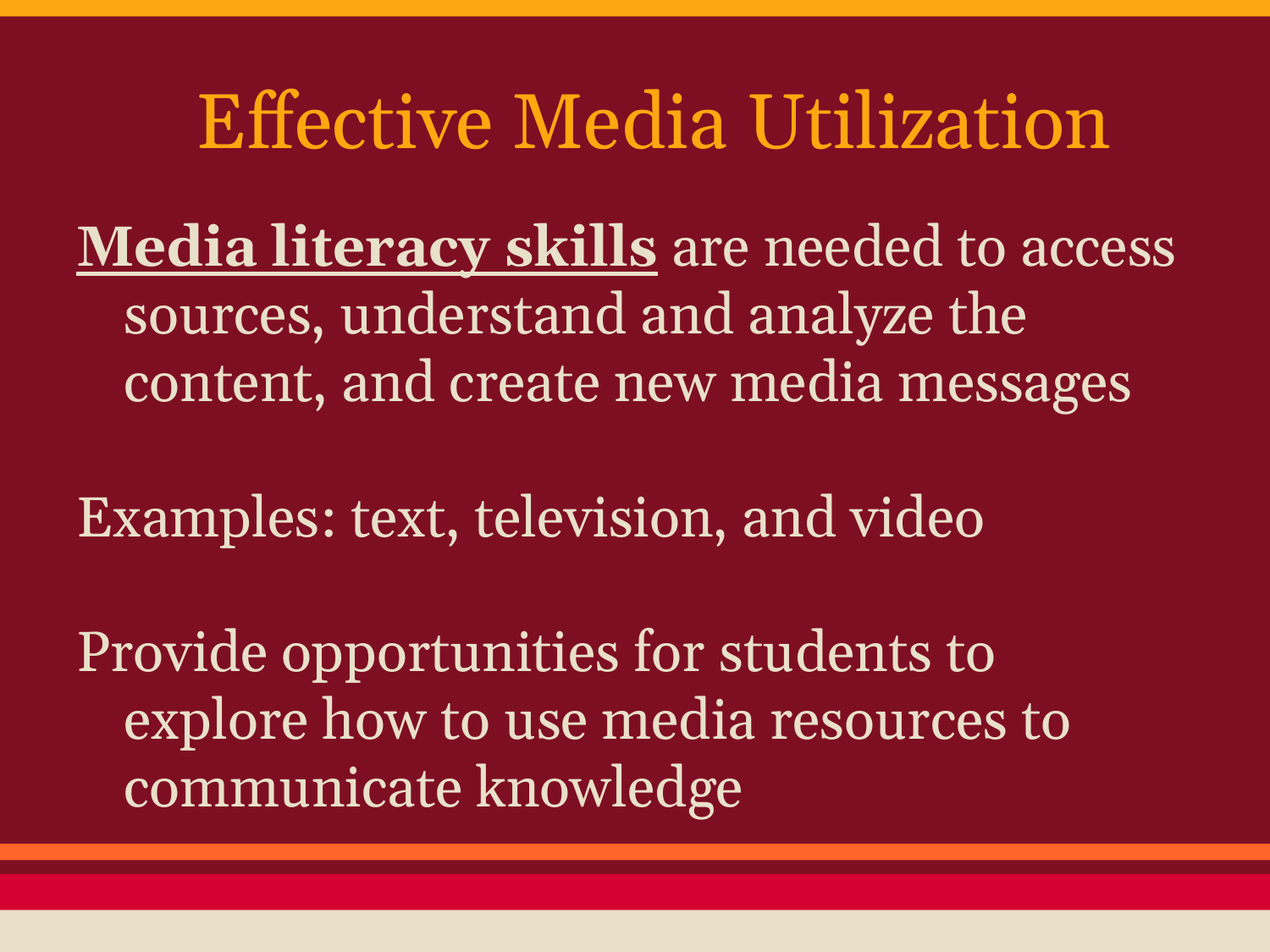

# Effective Media Utilization
Media literacy skills are needed to access sources, understand and analyze the content, and create new media messages

Examples: text, television, and video

Provide opportunities for students to explore how to use media resources to communicate knowledge